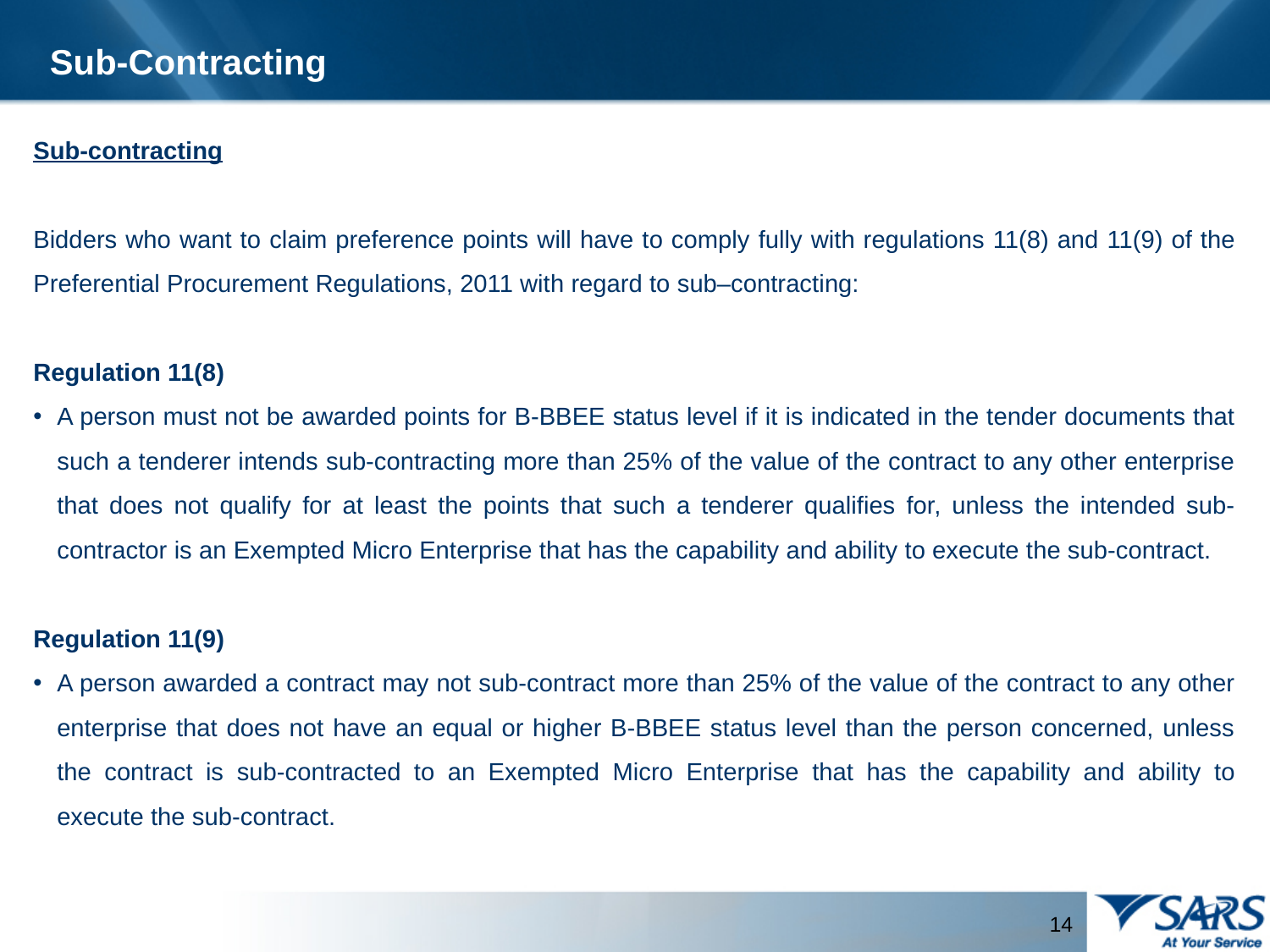

Sub-Contracting
Sub-contracting

Bidders who want to claim preference points will have to comply fully with regulations 11(8) and 11(9) of the Preferential Procurement Regulations, 2011 with regard to sub–contracting:

Regulation 11(8)
A person must not be awarded points for B-BBEE status level if it is indicated in the tender documents that such a tenderer intends sub-contracting more than 25% of the value of the contract to any other enterprise that does not qualify for at least the points that such a tenderer qualifies for, unless the intended sub-contractor is an Exempted Micro Enterprise that has the capability and ability to execute the sub-contract.

Regulation 11(9)
A person awarded a contract may not sub-contract more than 25% of the value of the contract to any other enterprise that does not have an equal or higher B-BBEE status level than the person concerned, unless the contract is sub-contracted to an Exempted Micro Enterprise that has the capability and ability to execute the sub-contract.

14